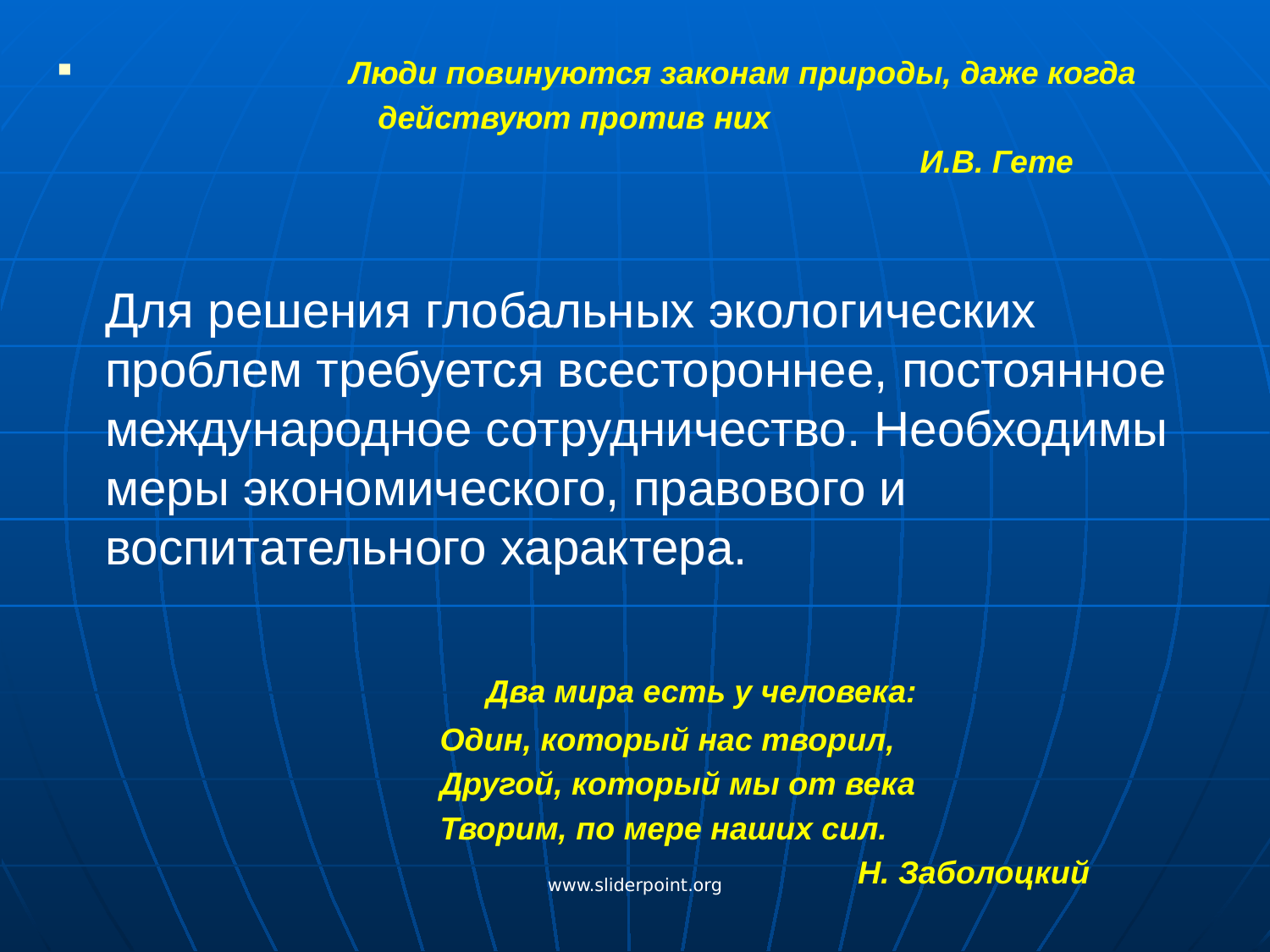

Люди повинуются законам природы, даже когда
                                    действуют против них
                                                                                                 И.В. Гете

	Для решения глобальных экологических проблем требуется всестороннее, постоянное международное сотрудничество. Необходимы меры экономического, правового и воспитательного характера.

				Два мира есть у человека:
                                           Один, который нас творил,
                                           Другой, который мы от века
                                           Творим, по мере наших сил.
                                                                                          Н. Заболоцкий
www.sliderpoint.org